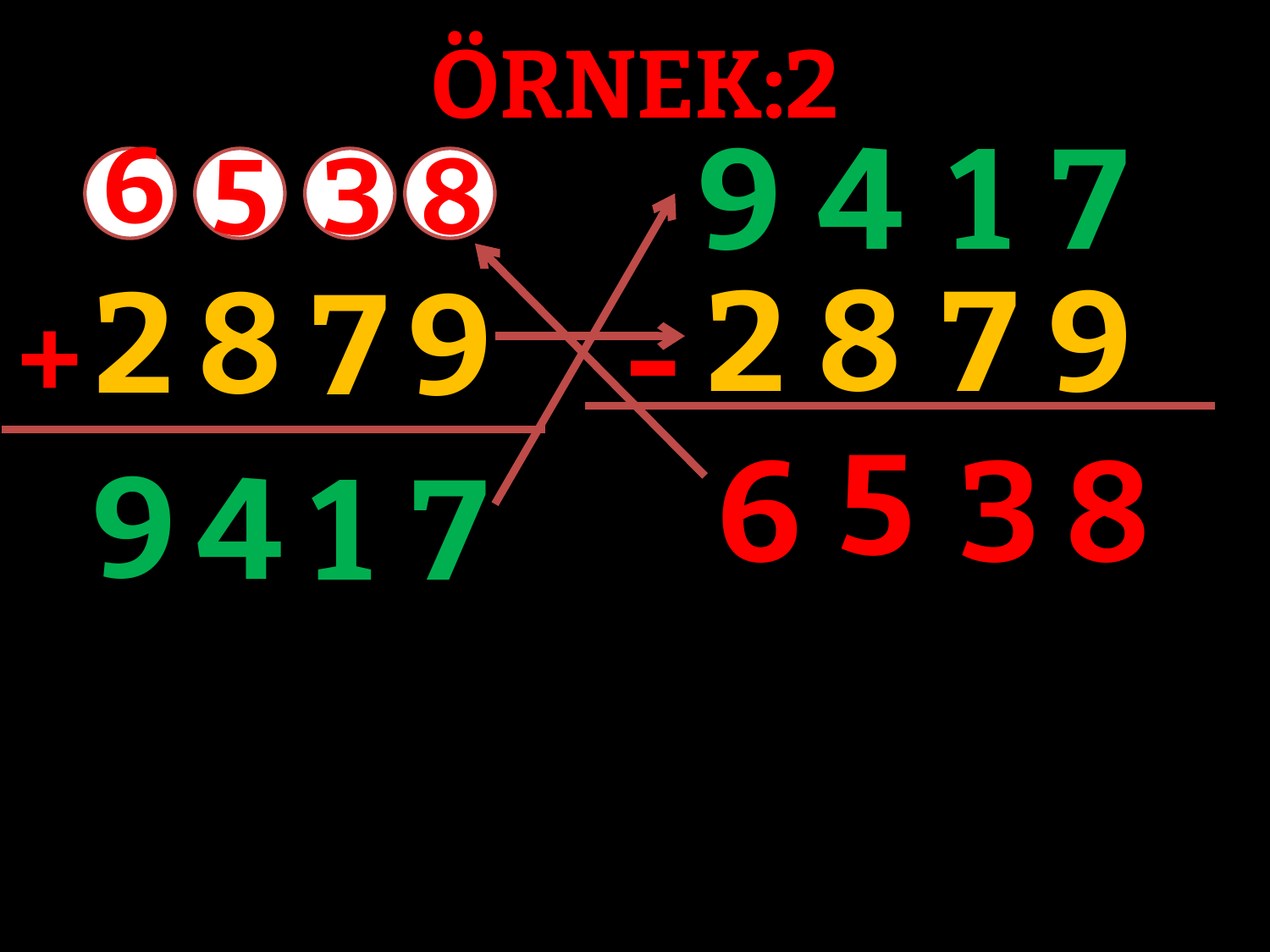

ÖRNEK:2
4
9
1
7
6
8
3
5

8
2
7
9
2
8
7
9
-
+
5
3
8
6
9
4
1
7